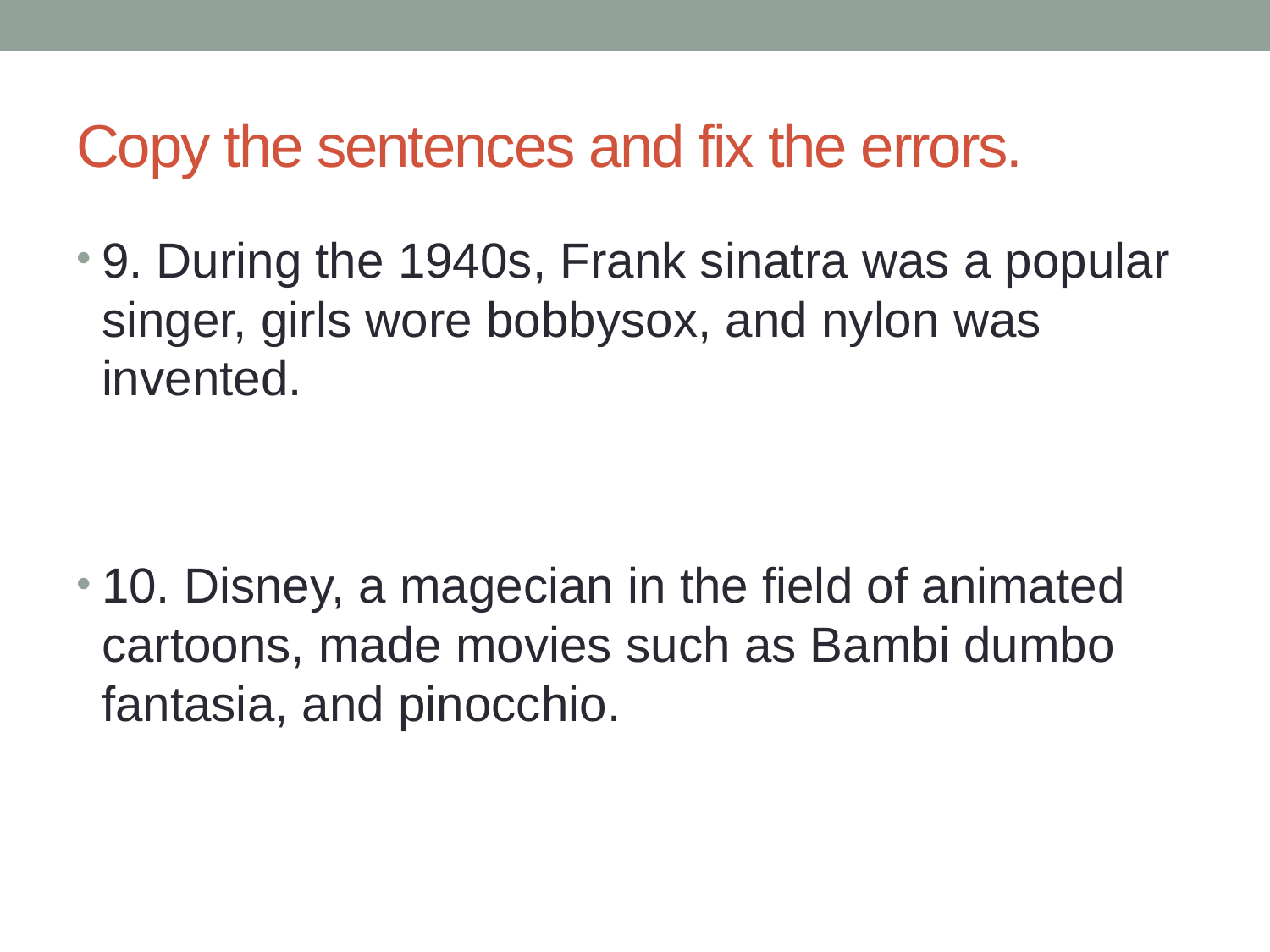

# Copy the sentences and fix the errors.
9. During the 1940s, Frank sinatra was a popular singer, girls wore bobbysox, and nylon was invented.

10. Disney, a magecian in the field of animated cartoons, made movies such as Bambi dumbo fantasia, and pinocchio.